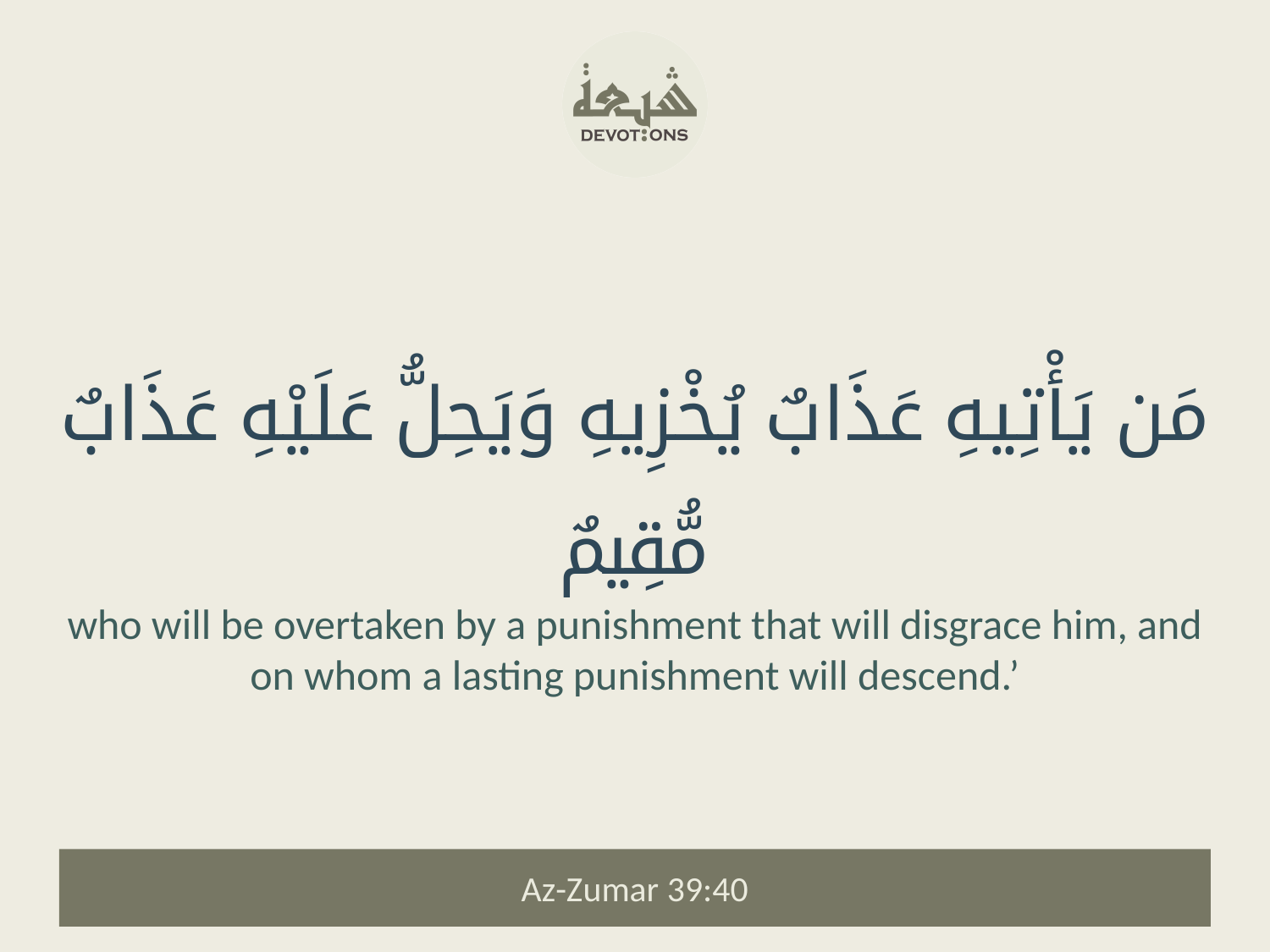

مَن يَأْتِيهِ عَذَابٌ يُخْزِيهِ وَيَحِلُّ عَلَيْهِ عَذَابٌ مُّقِيمٌ
who will be overtaken by a punishment that will disgrace him, and on whom a lasting punishment will descend.’
Az-Zumar 39:40